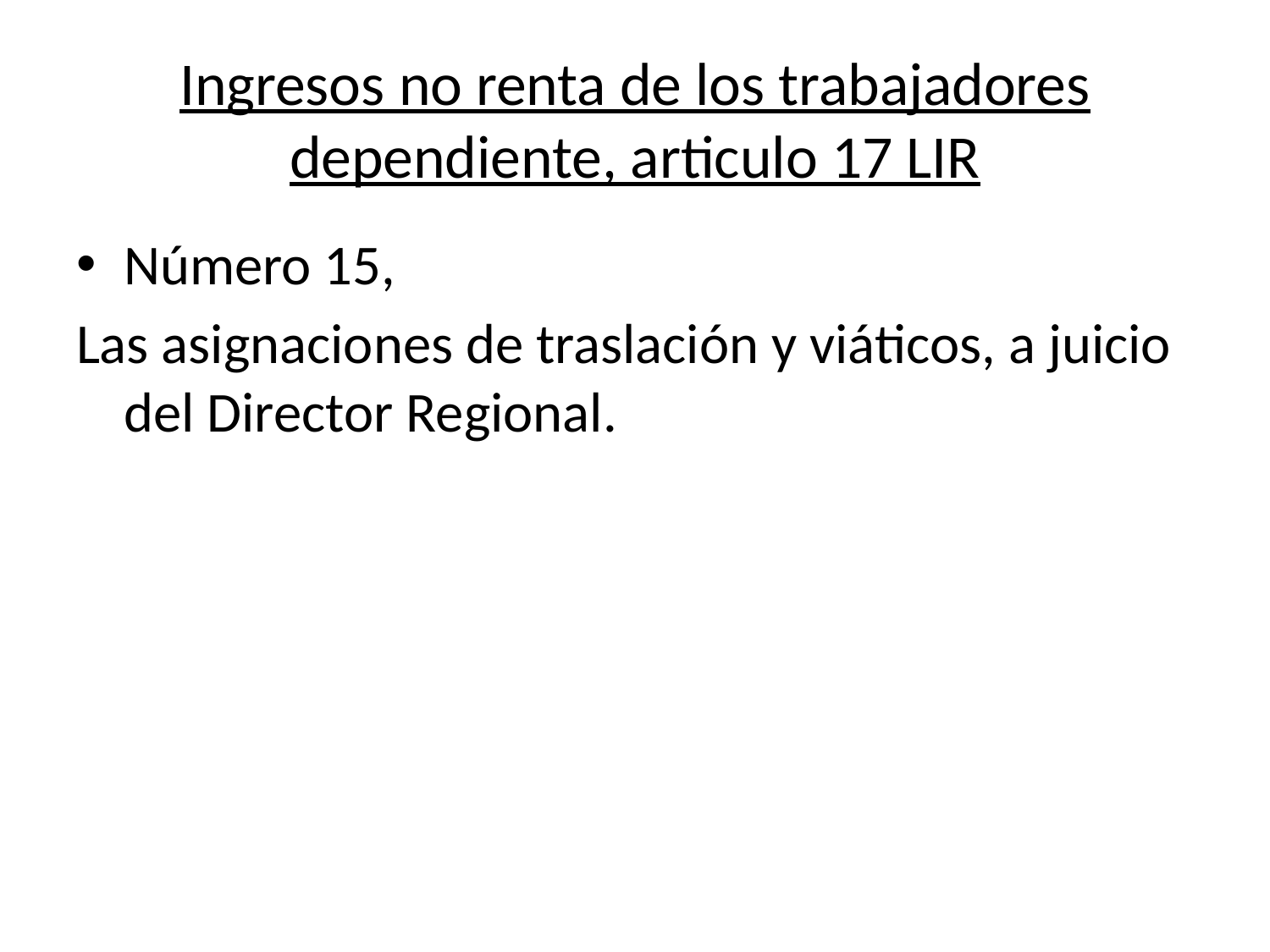

# Ingresos no renta de los trabajadores dependiente, articulo 17 LIR
Número 15,
Las asignaciones de traslación y viáticos, a juicio del Director Regional.